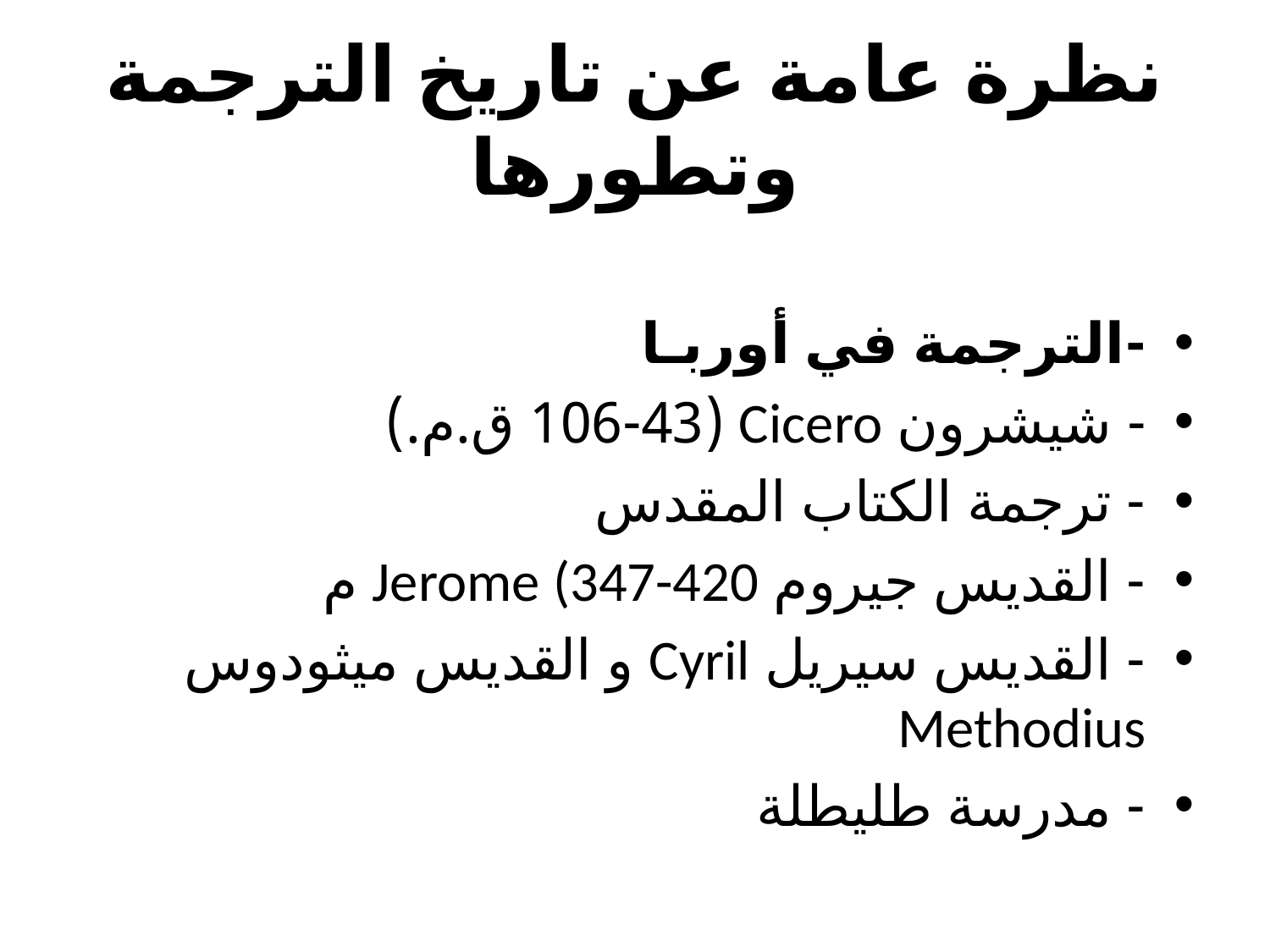

# نظرة عامة عن تاريخ الترجمة وتطورها

-الترجمة في أوربـا
- شيشرون Cicero (106-43 ق.م.)
- ترجمة الكتاب المقدس
- القديس جيروم Jerome (347-420 م
- القديس سيريل Cyril و القديس ميثودوس Methodius
- مدرسة طليطلة